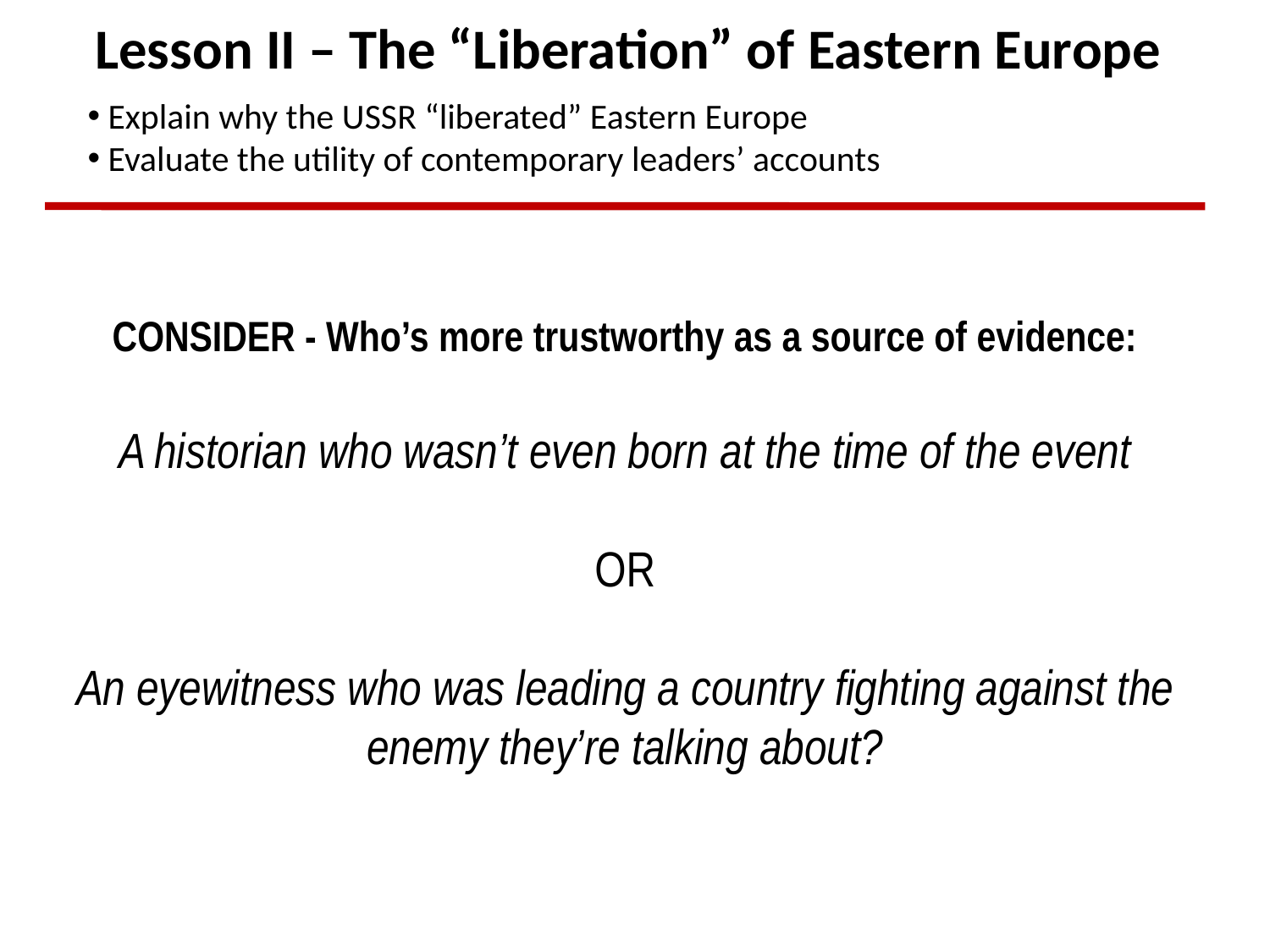

Lesson II – The “Liberation” of Eastern Europe
 Explain why the USSR “liberated” Eastern Europe
 Evaluate the utility of contemporary leaders’ accounts
CONSIDER - Who’s more trustworthy as a source of evidence:

A historian who wasn’t even born at the time of the event

OR

An eyewitness who was leading a country fighting against the enemy they’re talking about?